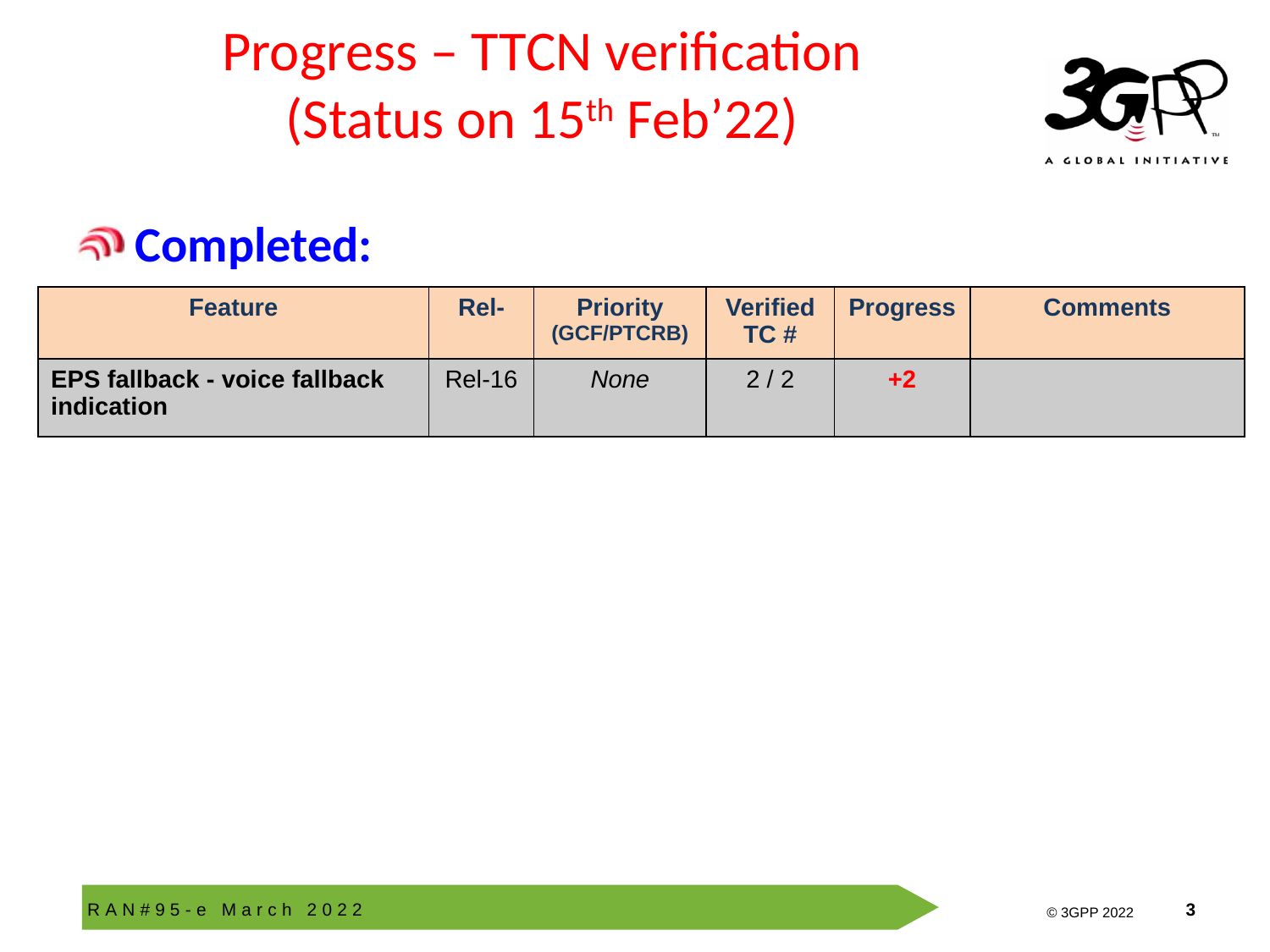

# Progress – TTCN verification (Status on 15th Feb’22)
 Completed:

| Feature | Rel- | Priority (GCF/PTCRB) | Verified TC # | Progress | Comments |
| --- | --- | --- | --- | --- | --- |
| EPS fallback - voice fallback indication | Rel-16 | None | 2 / 2 | +2 |  |